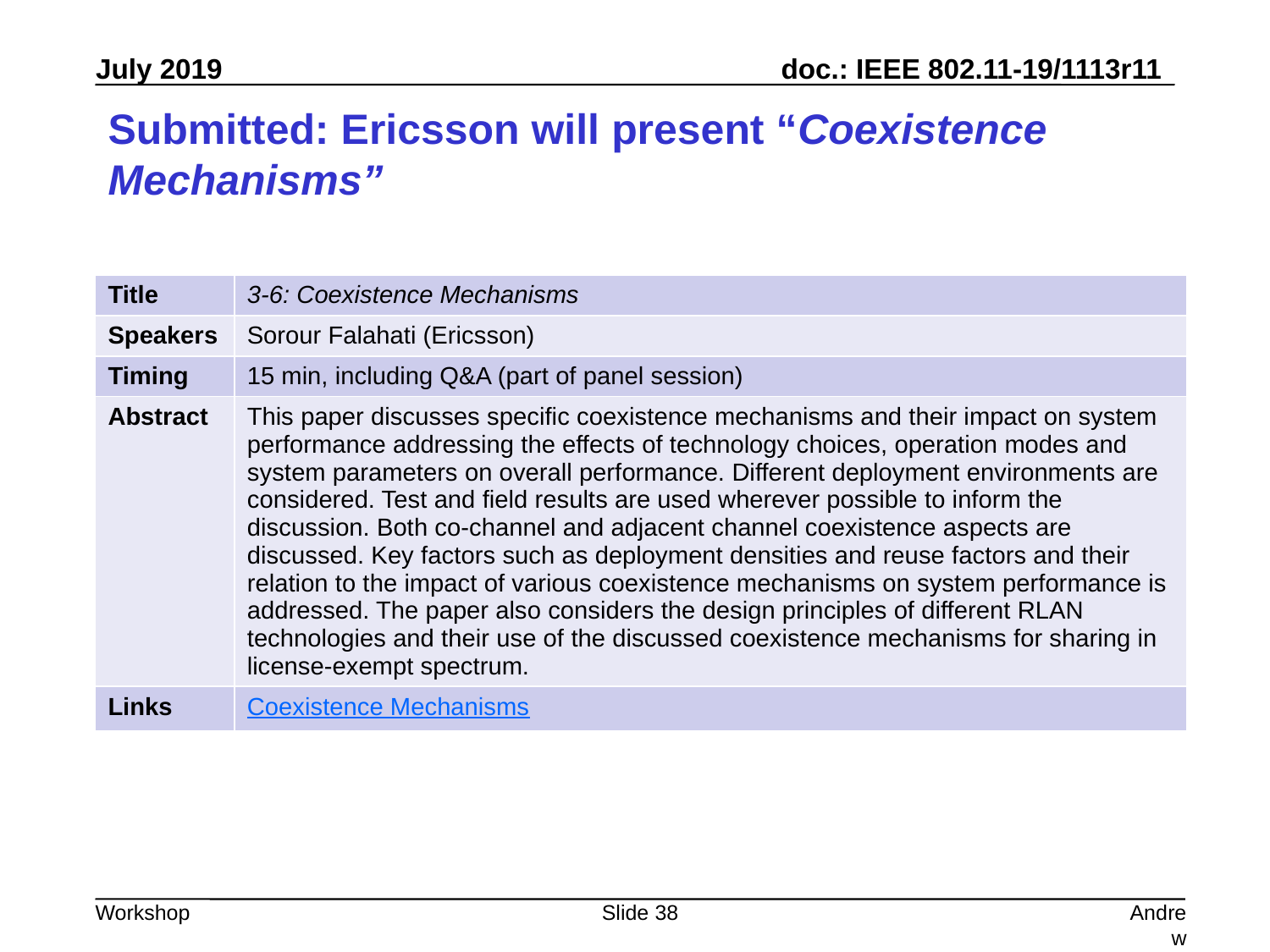

# Submitted: Ericsson will present “Coexistence Mechanisms”
| Title | 3-6: Coexistence Mechanisms |
| --- | --- |
| Speakers | Sorour Falahati (Ericsson) |
| Timing | 15 min, including Q&A (part of panel session) |
| Abstract | This paper discusses specific coexistence mechanisms and their impact on system performance addressing the effects of technology choices, operation modes and system parameters on overall performance. Different deployment environments are considered. Test and field results are used wherever possible to inform the discussion. Both co-channel and adjacent channel coexistence aspects are discussed. Key factors such as deployment densities and reuse factors and their relation to the impact of various coexistence mechanisms on system performance is addressed. The paper also considers the design principles of different RLAN technologies and their use of the discussed coexistence mechanisms for sharing in license-exempt spectrum. |
| Links | Coexistence Mechanisms |
Slide 38
Andrew Myles, Cisco